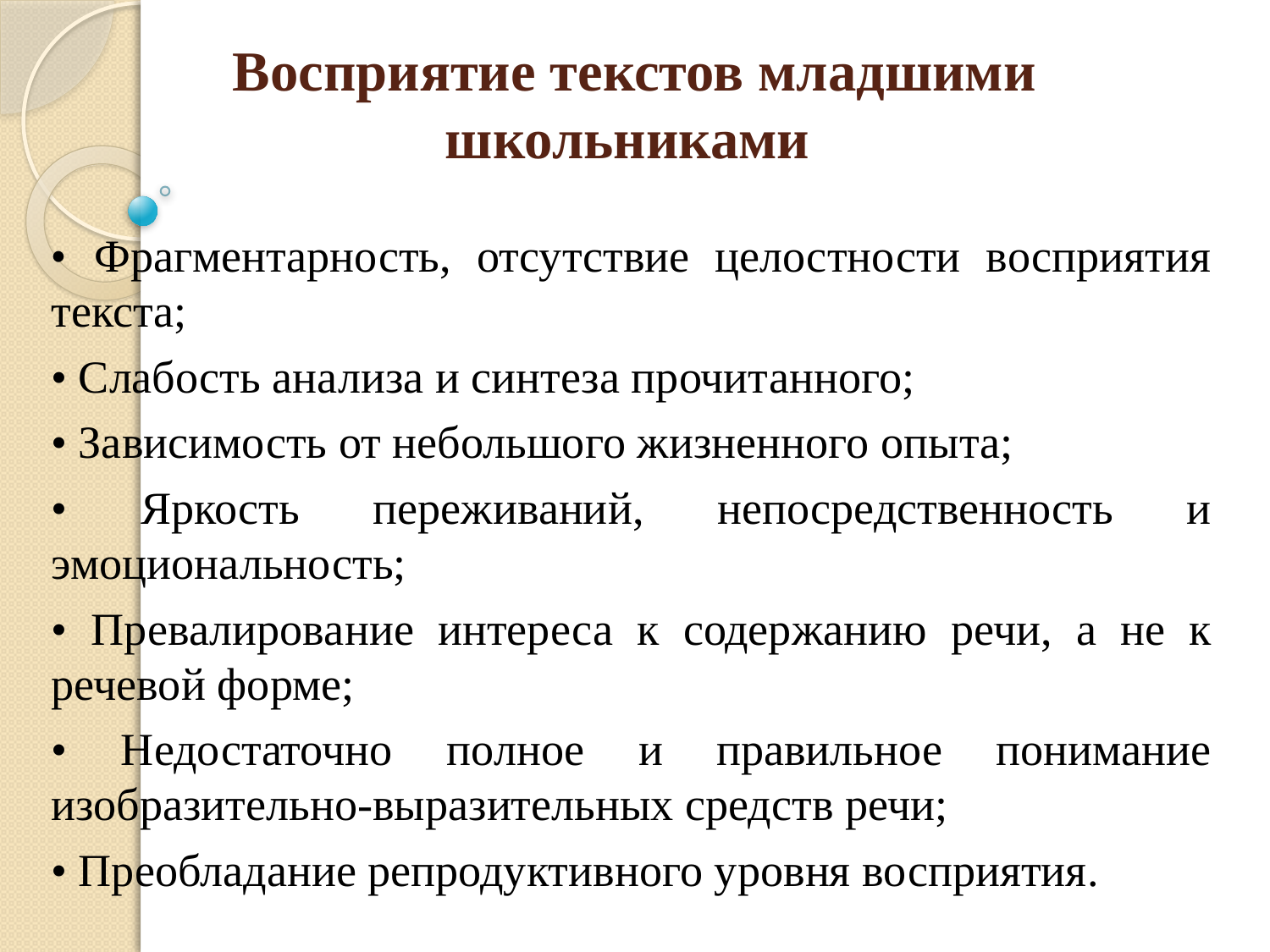

# Восприятие текстов младшими школьниками
• Фрагментарность, отсутствие целостности восприятия текста;
• Слабость анализа и синтеза прочитанного;
• Зависимость от небольшого жизненного опыта;
• Яркость переживаний, непосредственность и эмоциональность;
• Превалирование интереса к содержанию речи, а не к речевой форме;
• Недостаточно полное и правильное понимание изобразительно-выразительных средств речи;
• Преобладание репродуктивного уровня восприятия.